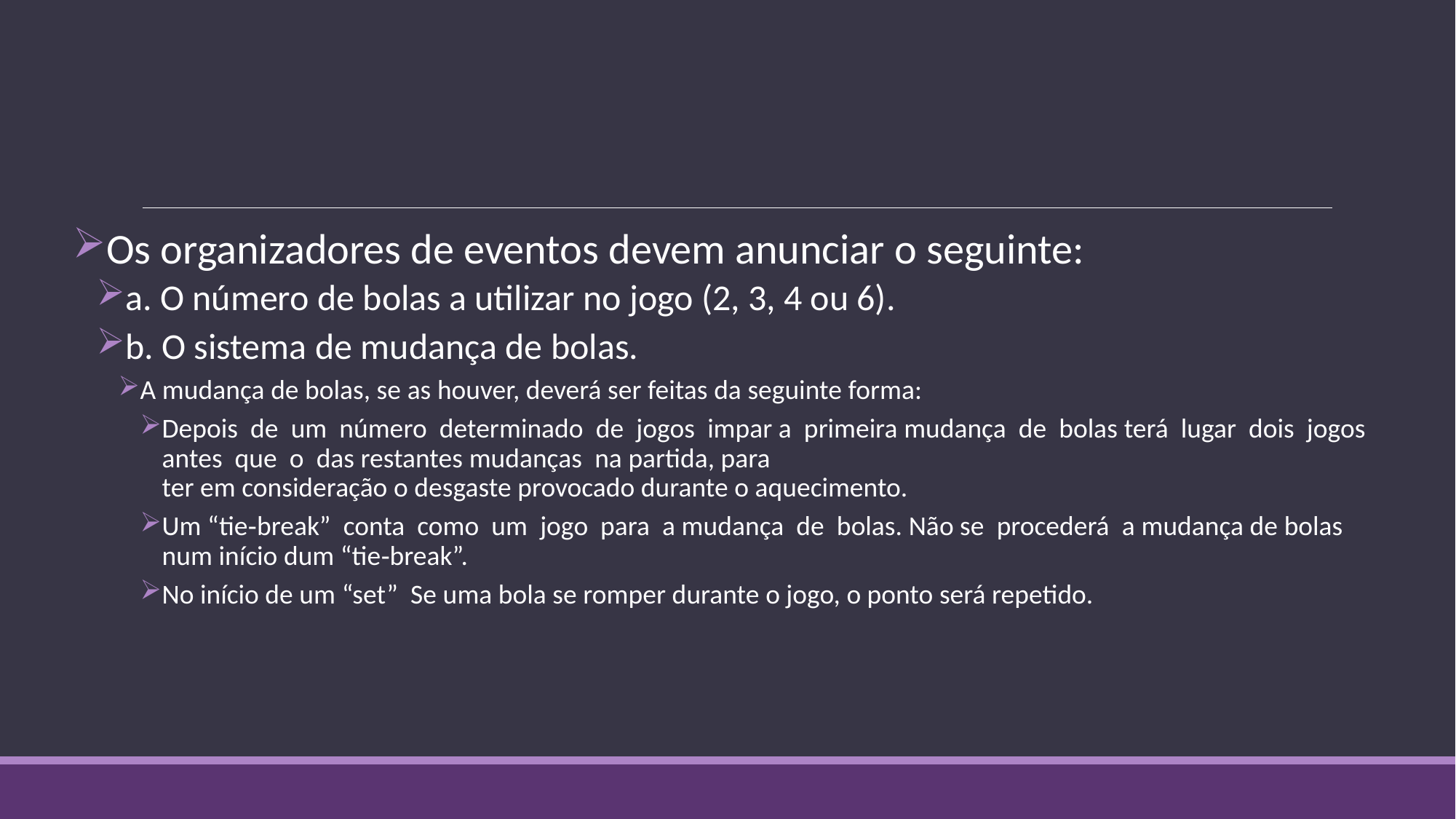

Os organizadores de eventos devem anunciar o seguinte:
a. O número de bolas a utilizar no jogo (2, 3, 4 ou 6).
b. O sistema de mudança de bolas.
A mudança de bolas, se as houver, deverá ser feitas da seguinte forma:
Depois  de  um  número  determinado  de  jogos  impar a  primeira mudança  de  bolas terá  lugar  dois  jogos  antes  que  o  das restantes mudanças  na partida, para   ter em consideração o desgaste provocado durante o aquecimento.
Um “tie‐break”  conta  como  um  jogo  para  a mudança  de  bolas. Não se  procederá  a mudança de bolas       num início dum “tie‐break”.
No início de um “set”  Se uma bola se romper durante o jogo, o ponto será repetido.